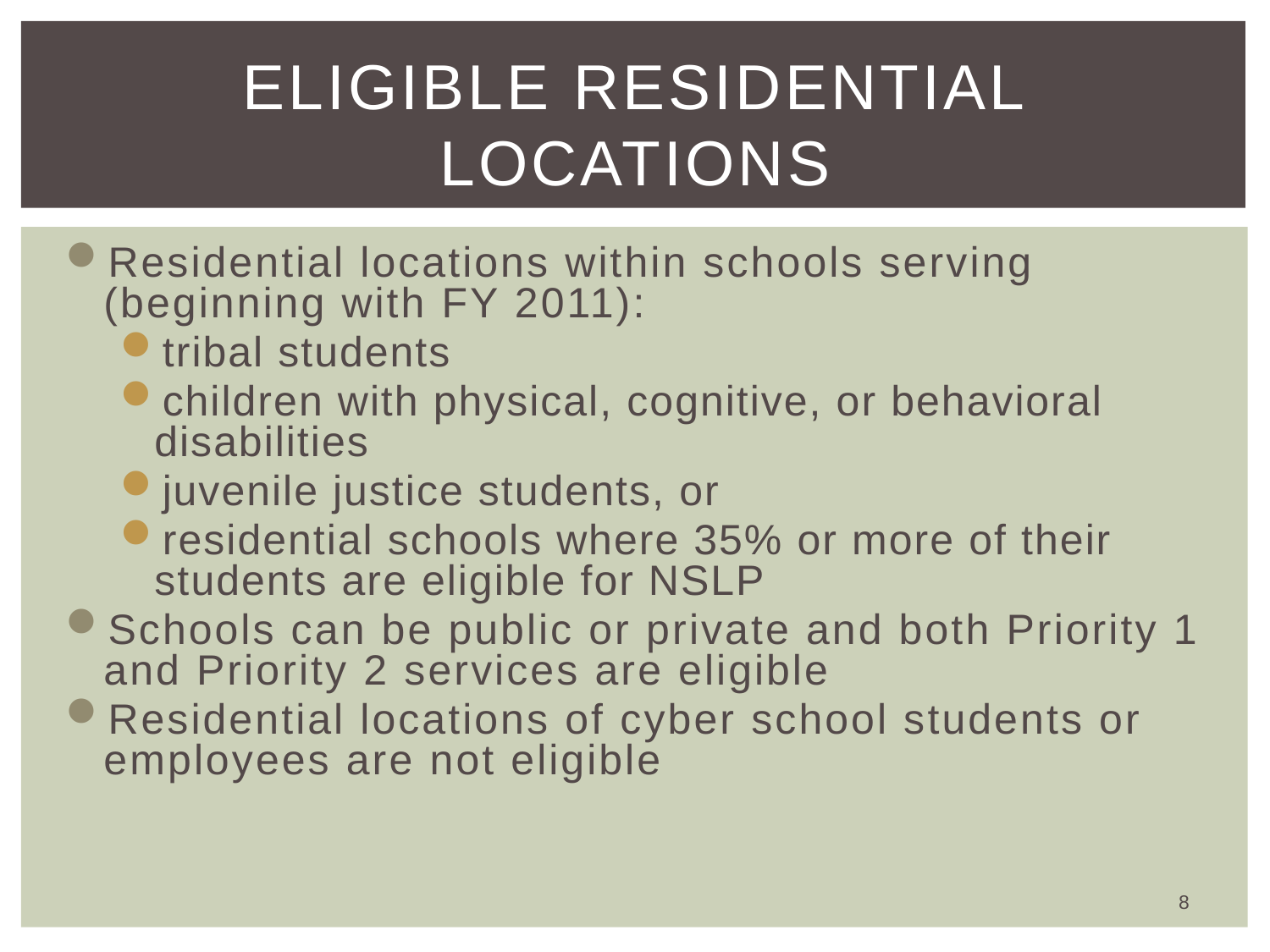

# Eligible Residential Locations
Residential locations within schools serving (beginning with FY 2011):
tribal students
children with physical, cognitive, or behavioral disabilities
juvenile justice students, or
residential schools where 35% or more of their students are eligible for NSLP
Schools can be public or private and both Priority 1 and Priority 2 services are eligible
Residential locations of cyber school students or employees are not eligible
8